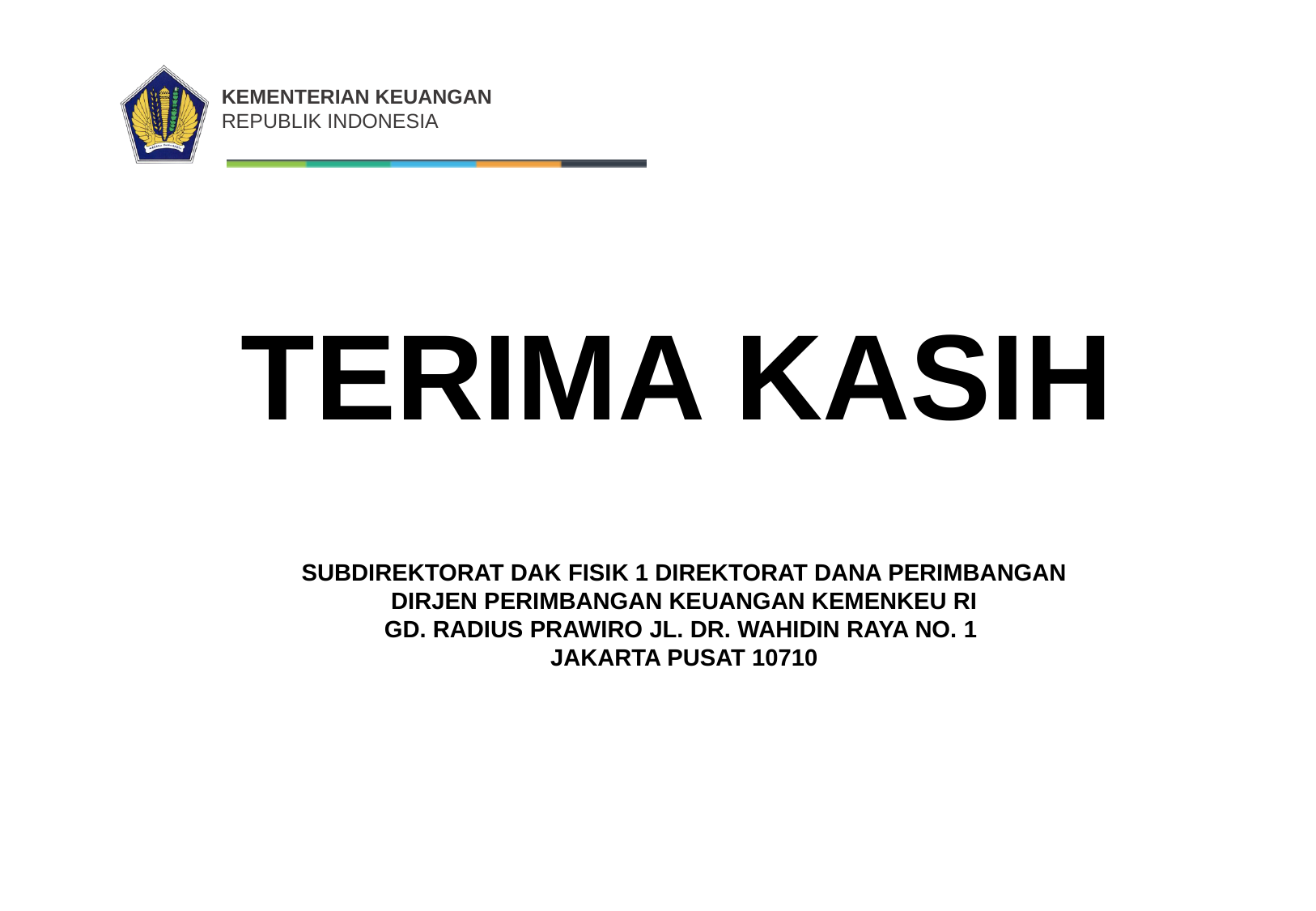

TERIMA KASIH
SUBDIREKTORAT DAK FISIK 1 DIREKTORAT DANA PERIMBANGAN
DIRJEN PERIMBANGAN KEUANGAN KEMENKEU RI
GD. RADIUS PRAWIRO JL. DR. WAHIDIN RAYA NO. 1
JAKARTA PUSAT 10710
22